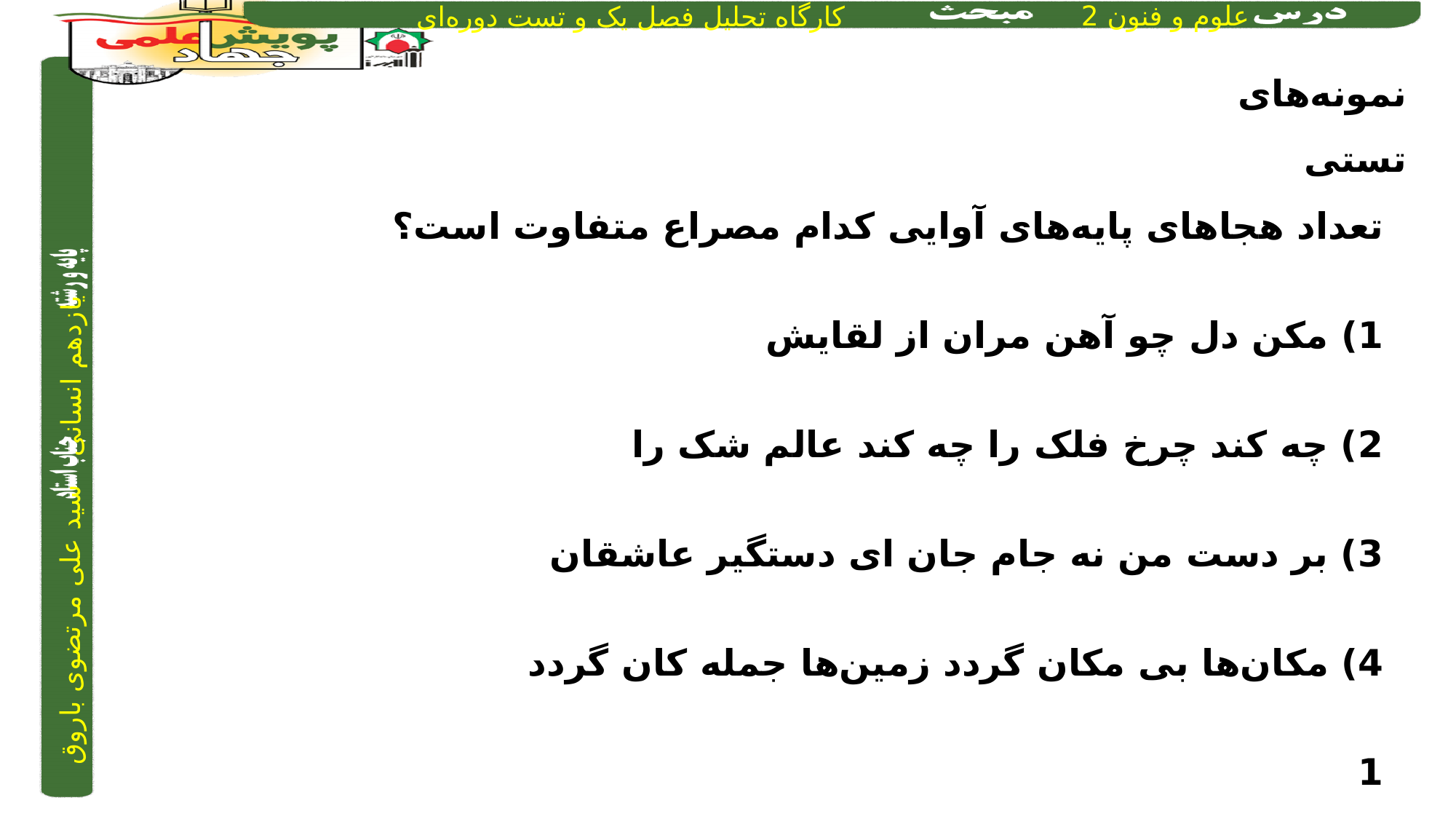

نمونه‌های تستی
تعداد هجا‌های پایه‌های آوایی کدام مصراع متفاوت است؟
1) مکن دل چو آهن مران از لقایش
2) چه کند چرخ فلک را چه کند عالم شک را
3) بر دست من نه جام جان ای دستگیر عاشقان
4) مکان‌ها بی‌ مکان گردد زمین‌ها جمله کان گردد
1